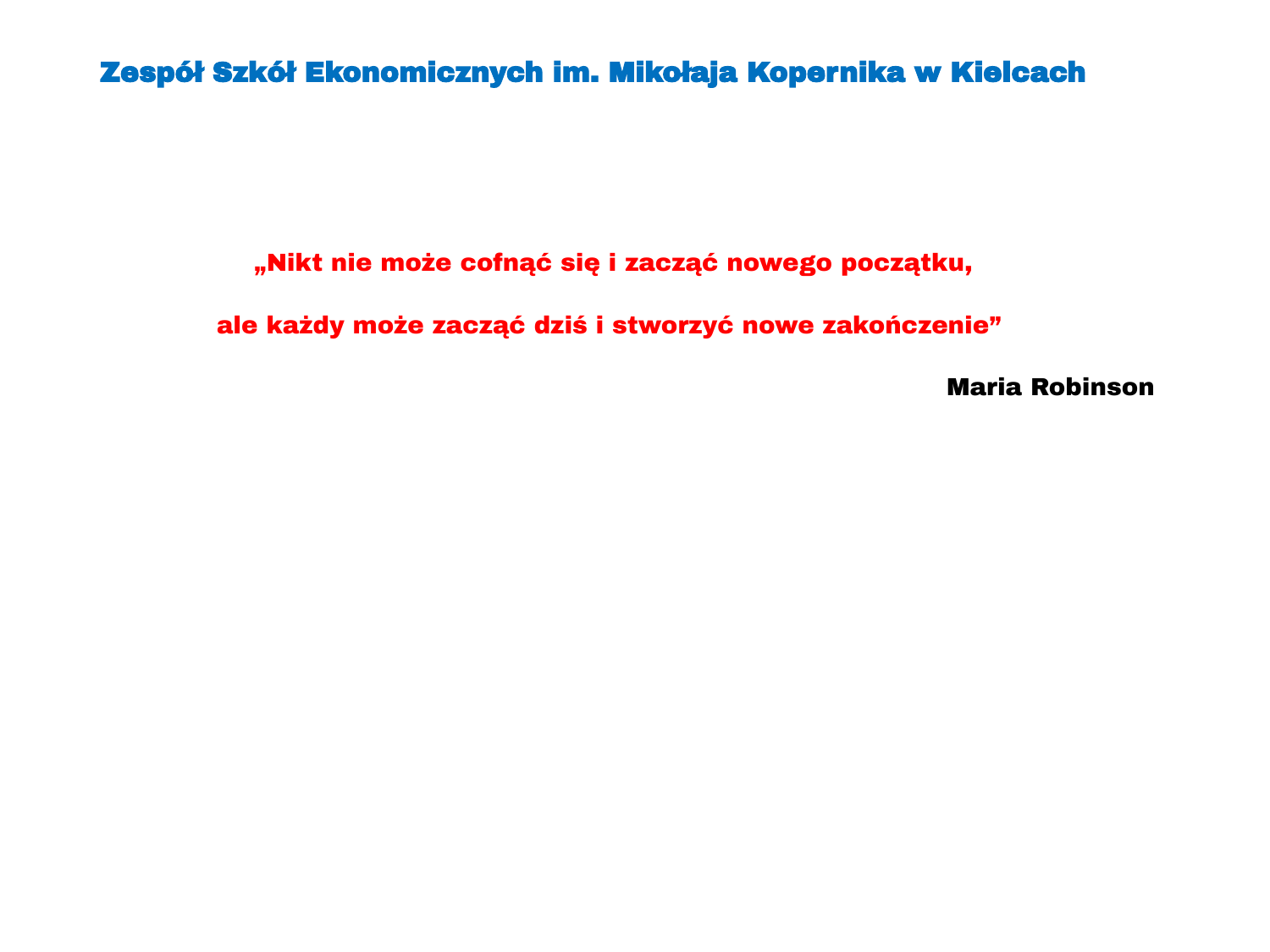

# Zespół Szkół Ekonomicznych im. Mikołaja Kopernika w Kielcach

„Nikt nie może cofnąć się i zacząć nowego początku,
ale każdy może zacząć dziś i stworzyć nowe zakończenie”
							Maria Robinson